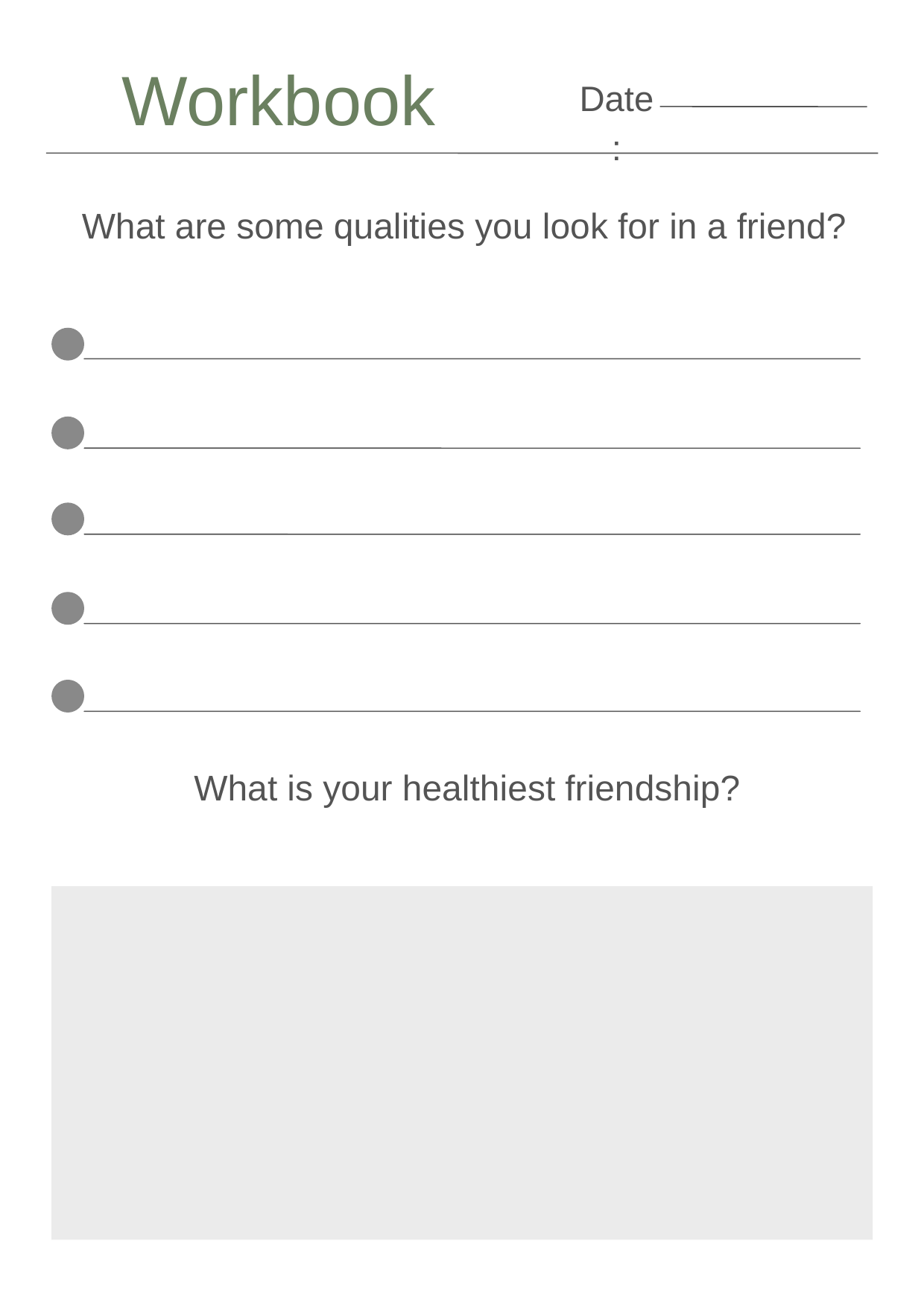

Workbook
Date:

What are some qualities you look for in a friend?

What is your healthiest friendship?